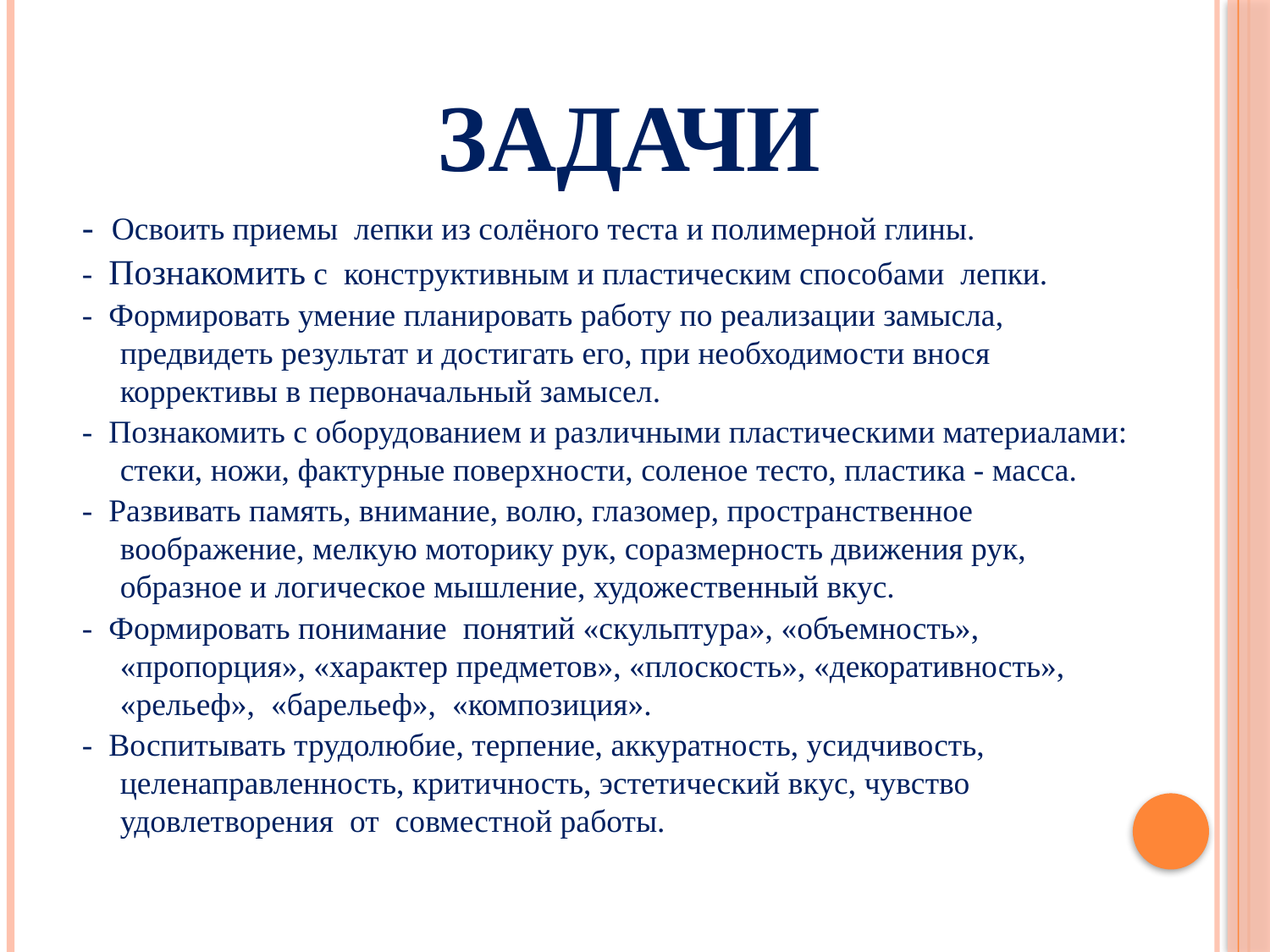

# задачи
-  Освоить приемы  лепки из солёного теста и полимерной глины.
-  Познакомить с  конструктивным и пластическим способами  лепки.
-  Формировать умение планировать работу по реализации замысла, предвидеть результат и достигать его, при необходимости внося коррективы в первоначальный замысел.
-  Познакомить с оборудованием и различными пластическими материалами: стеки, ножи, фактурные поверхности, соленое тесто, пластика - масса.
-  Развивать память, внимание, волю, глазомер, пространственное воображение, мелкую моторику рук, соразмерность движения рук, образное и логическое мышление, художественный вкус.
-  Формировать понимание  понятий «скульптура», «объемность», «пропорция», «характер предметов», «плоскость», «декоративность», «рельеф»,  «барельеф»,  «композиция».
-  Воспитывать трудолюбие, терпение, аккуратность, усидчивость, целенаправленность, критичность, эстетический вкус, чувство удовлетворения  от  совместной работы.